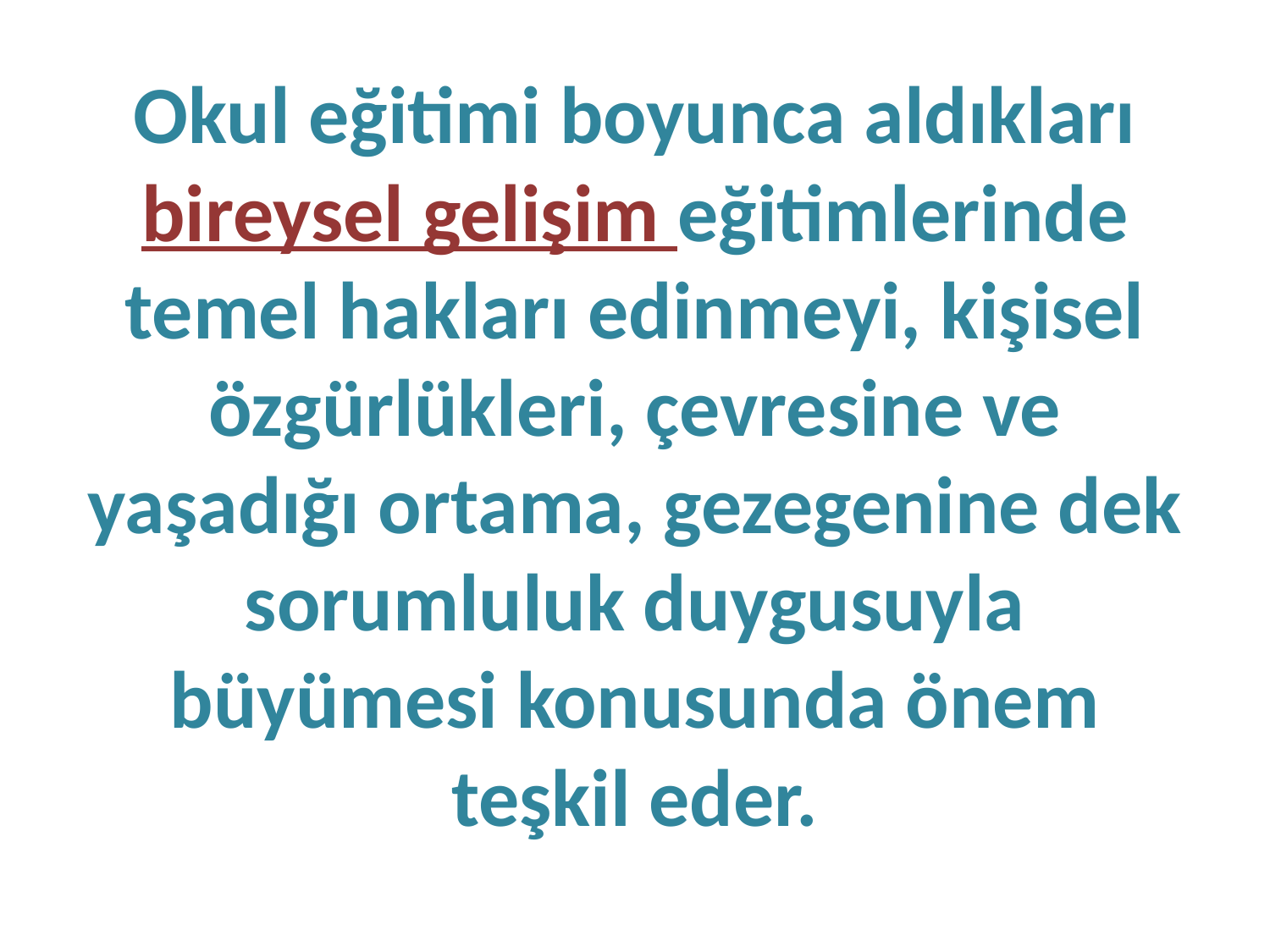

Okul eğitimi boyunca aldıkları bireysel gelişim eğitimlerinde temel hakları edinmeyi, kişisel özgürlükleri, çevresine ve yaşadığı ortama, gezegenine dek sorumluluk duygusuyla büyümesi konusunda önem teşkil eder.